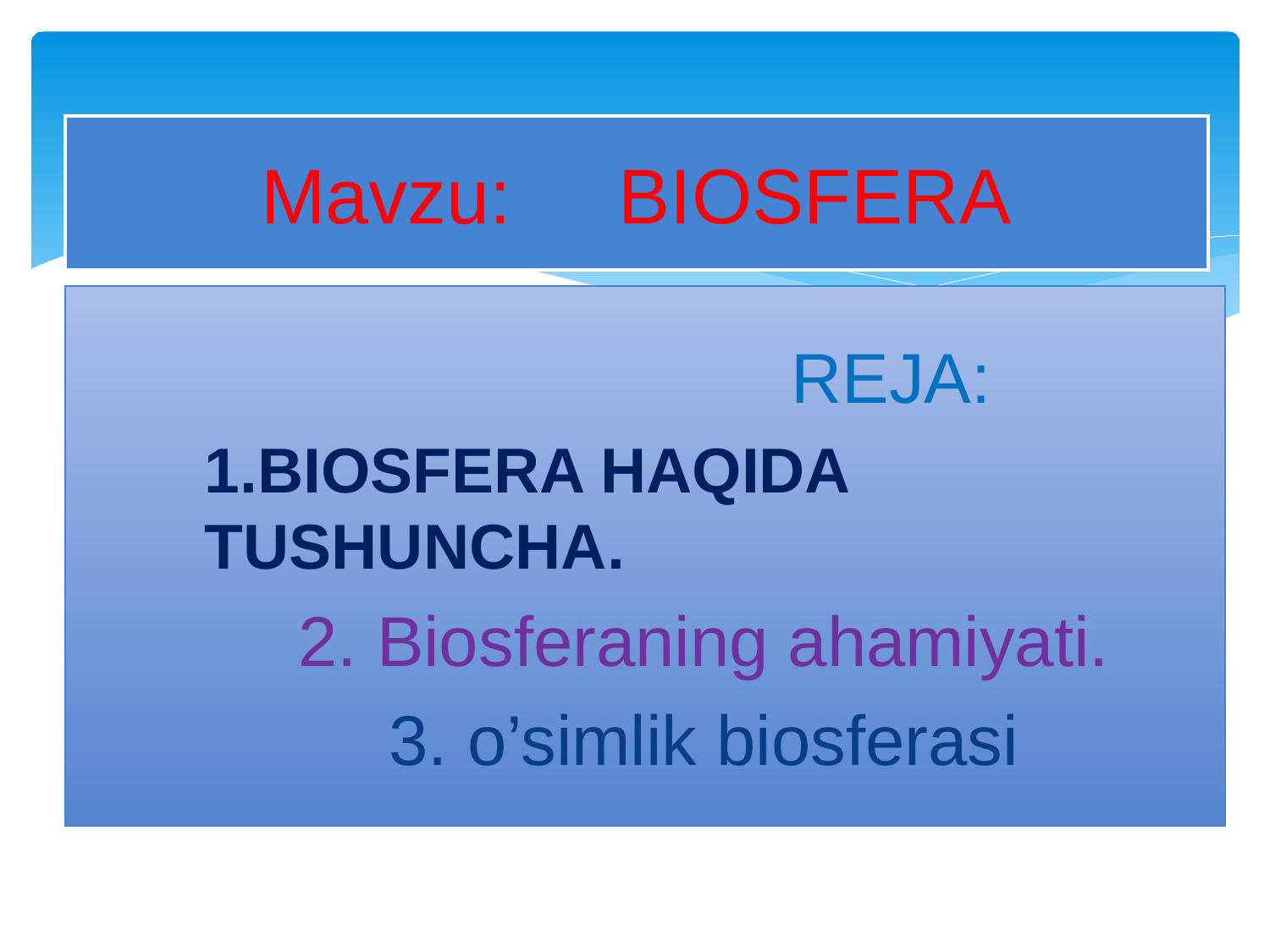

# Mavzu:     BIOSFERA
                          REJA:
1.BIOSFERA HAQIDA TUSHUNCHA.
      2. Biosferaning ahamiyati.
      3. o’simlik biosferasi